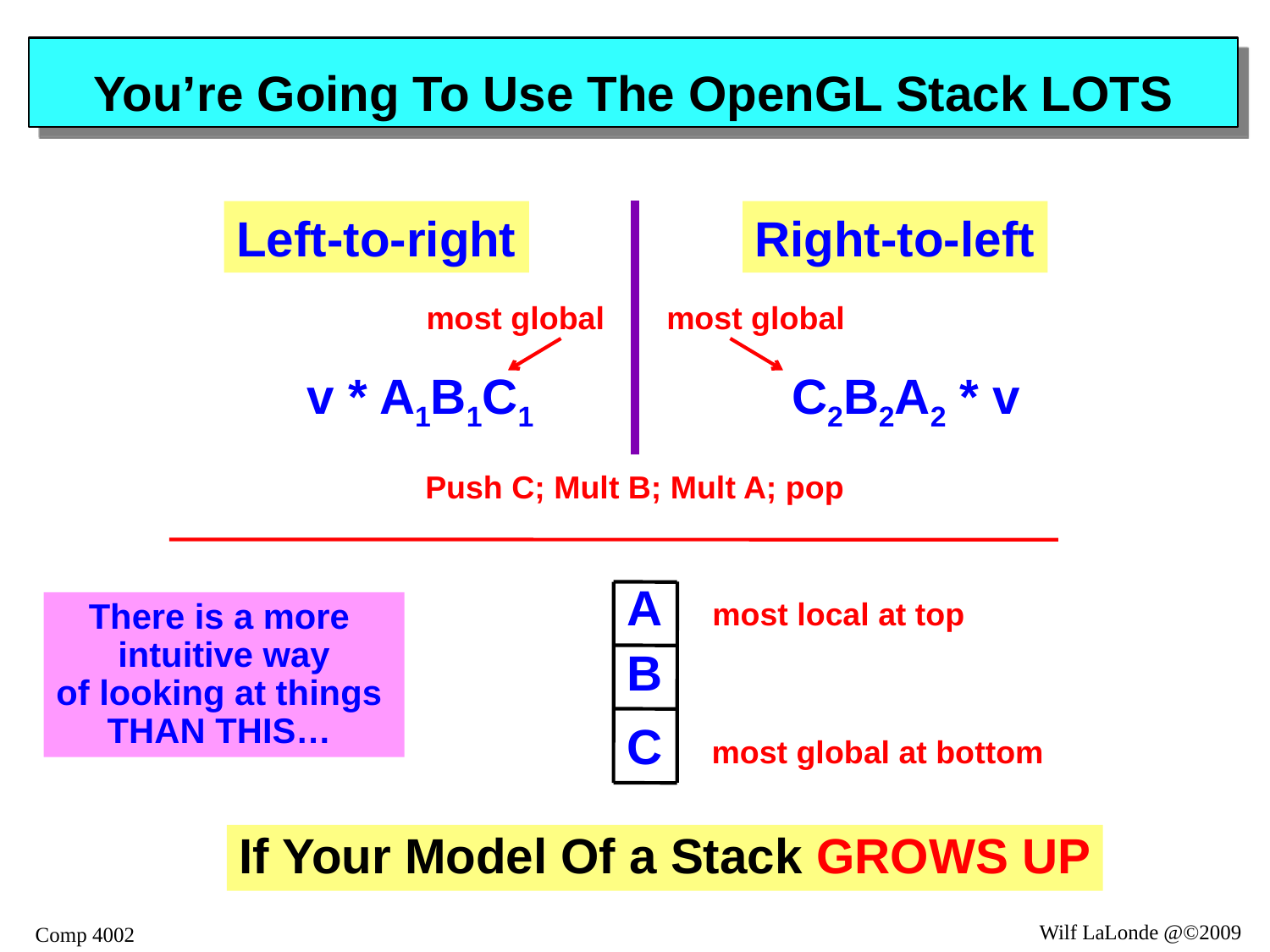

# You’re Going To Use The OpenGL Stack LOTS
Left-to-right
Right-to-left
most global
most global
   v * A1B1C1
   C2B2A2 * v
Push C; Mult B; Mult A; pop
A
There is a more
intuitive way
of looking at things
THAN THIS…
most local at top
B
C
most global at bottom
If Your Model Of a Stack GROWS UP